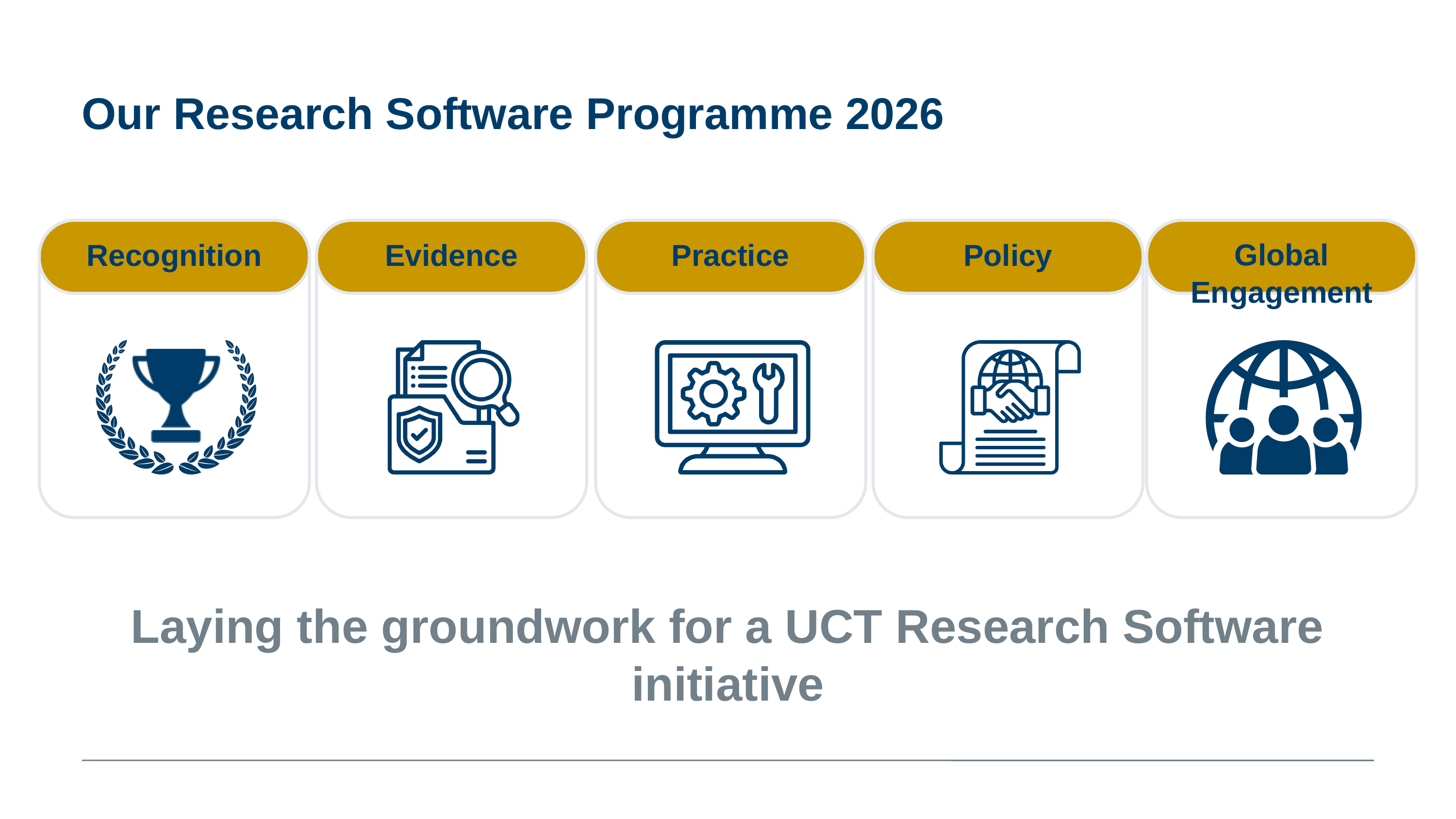

Our Research Software Programme 2026

Recognition
Evidence
Practice
Policy
Global Engagement

Laying the groundwork for a UCT Research Software initiative